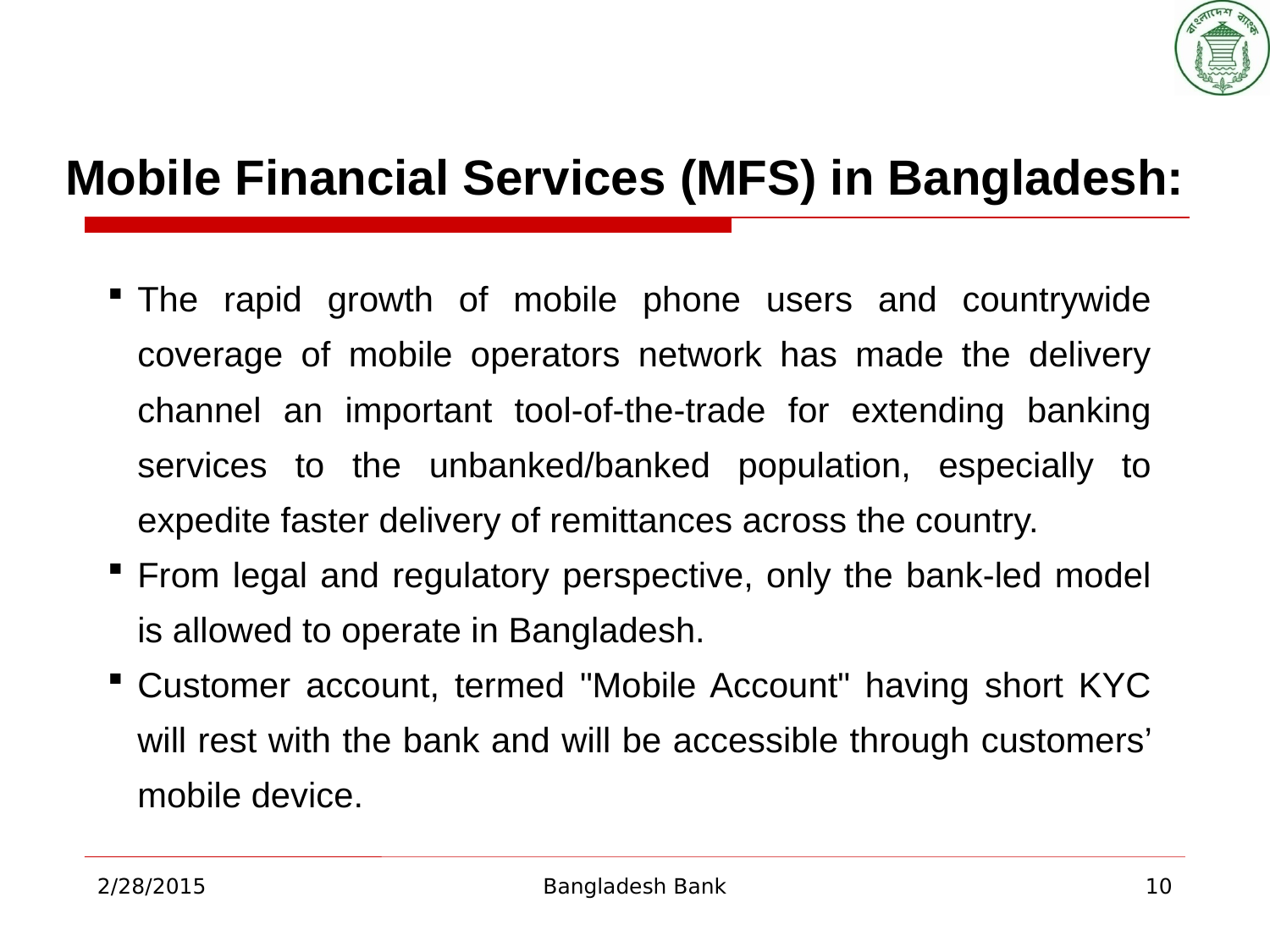

# Mobile Financial Services (MFS) in Bangladesh:
The rapid growth of mobile phone users and countrywide coverage of mobile operators network has made the delivery channel an important tool-of-the-trade for extending banking services to the unbanked/banked population, especially to expedite faster delivery of remittances across the country.
From legal and regulatory perspective, only the bank-led model is allowed to operate in Bangladesh.
Customer account, termed "Mobile Account" having short KYC will rest with the bank and will be accessible through customers’ mobile device.

2/28/2015
Bangladesh Bank
10